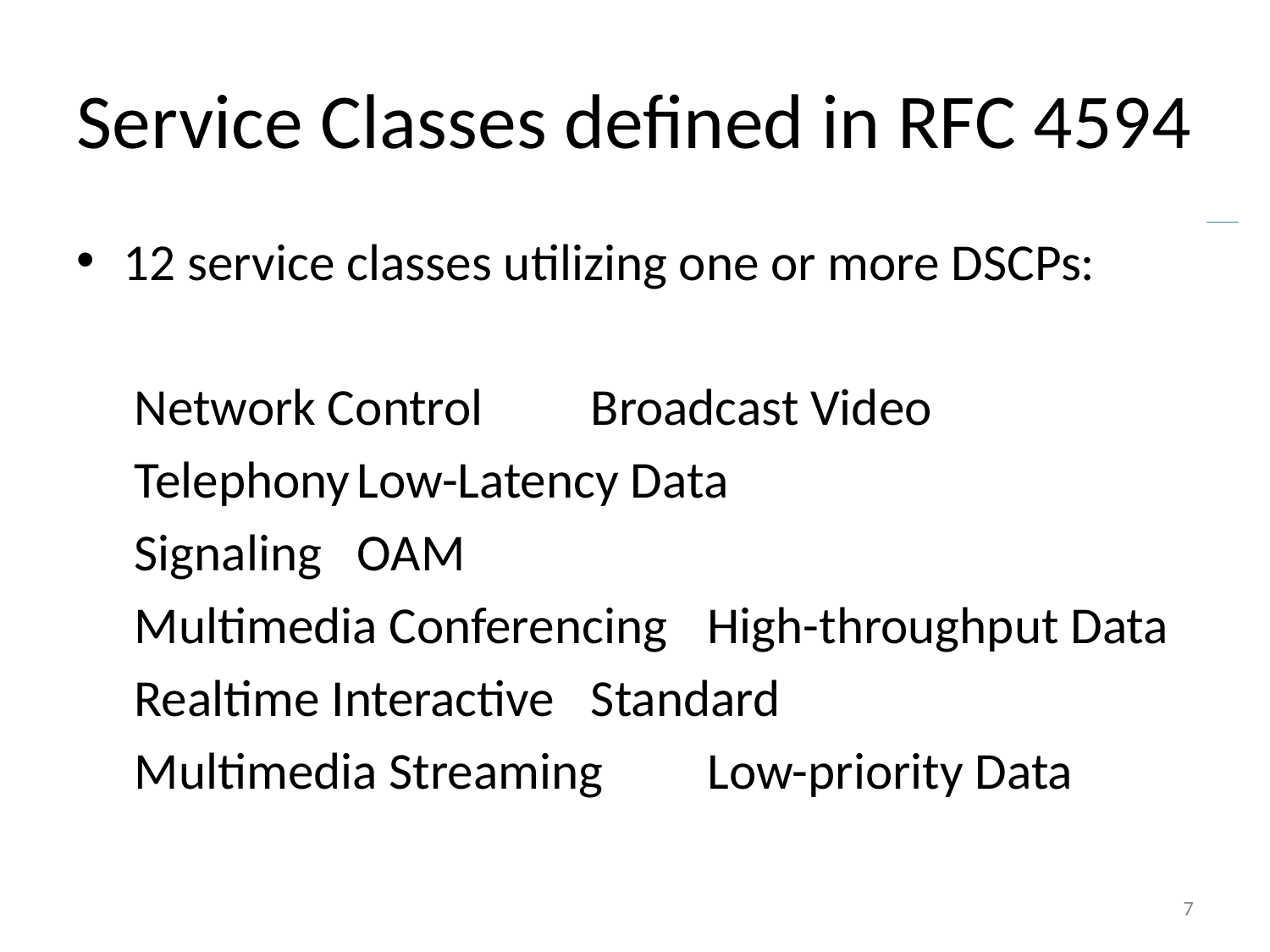

# Service Classes defined in RFC 4594
12 service classes utilizing one or more DSCPs:

     Network Control		Broadcast Video
     Telephony			Low-Latency Data
     Signaling				OAM
     Multimedia Conferencing	High-throughput Data
     Realtime Interactive		Standard
     Multimedia Streaming	Low-priority Data
7